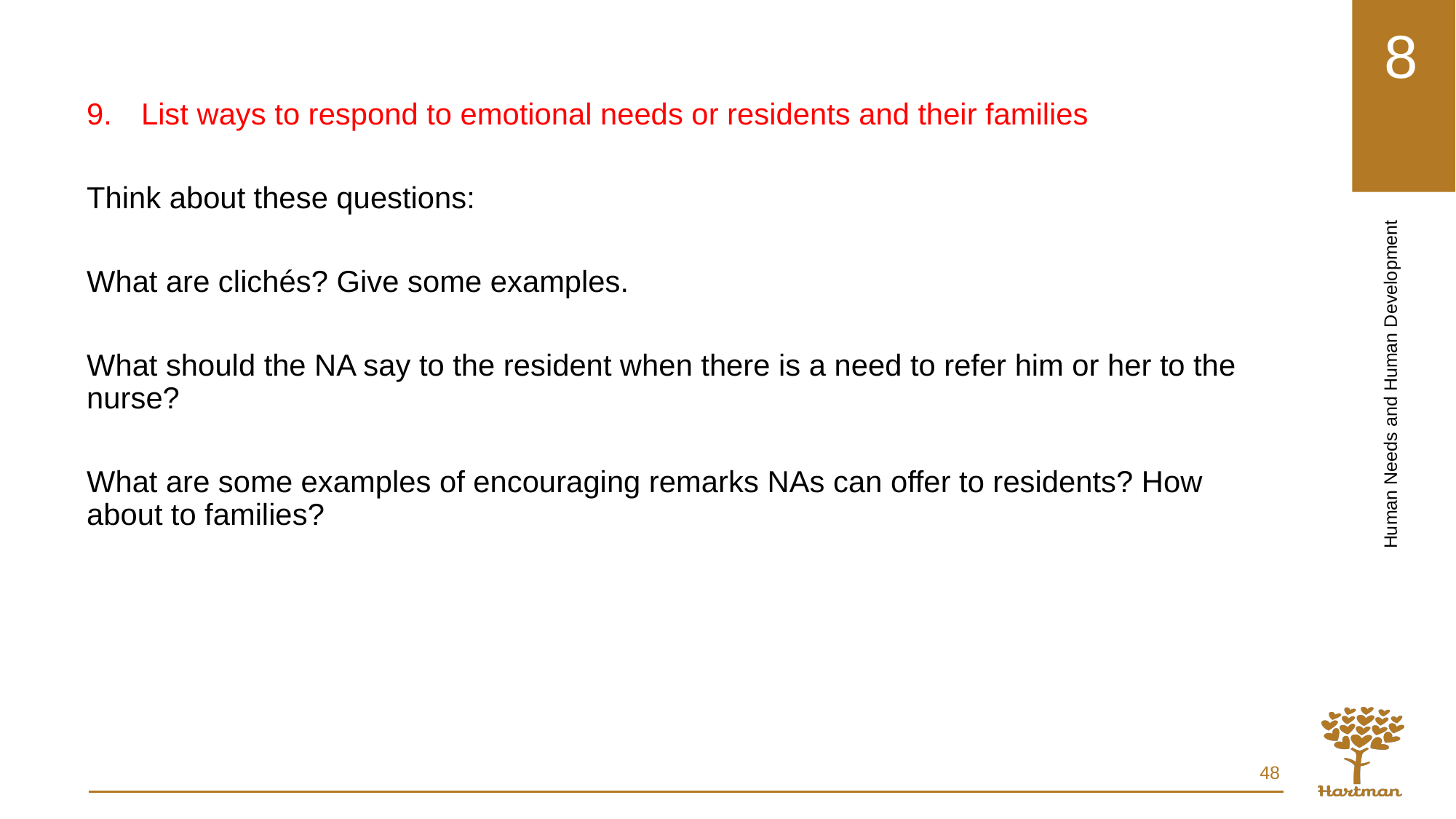

List ways to respond to emotional needs or residents and their families

Think about these questions:

What are clichés? Give some examples.

What should the NA say to the resident when there is a need to refer him or her to the nurse?

What are some examples of encouraging remarks NAs can offer to residents? How about to families?

48